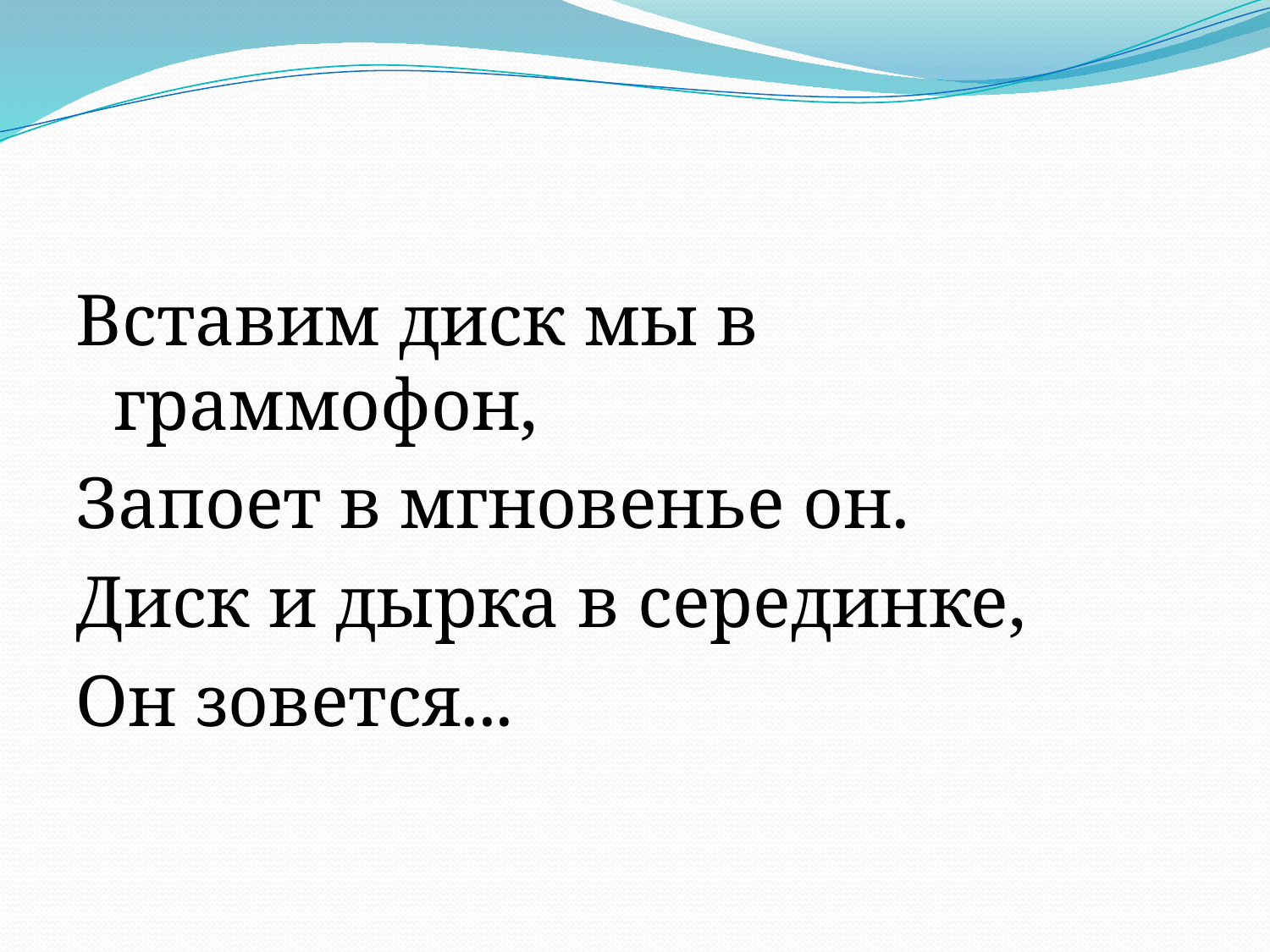

Вставим диск мы в граммофон,
Запоет в мгновенье он.
Диск и дырка в серединке,
Он зовется...